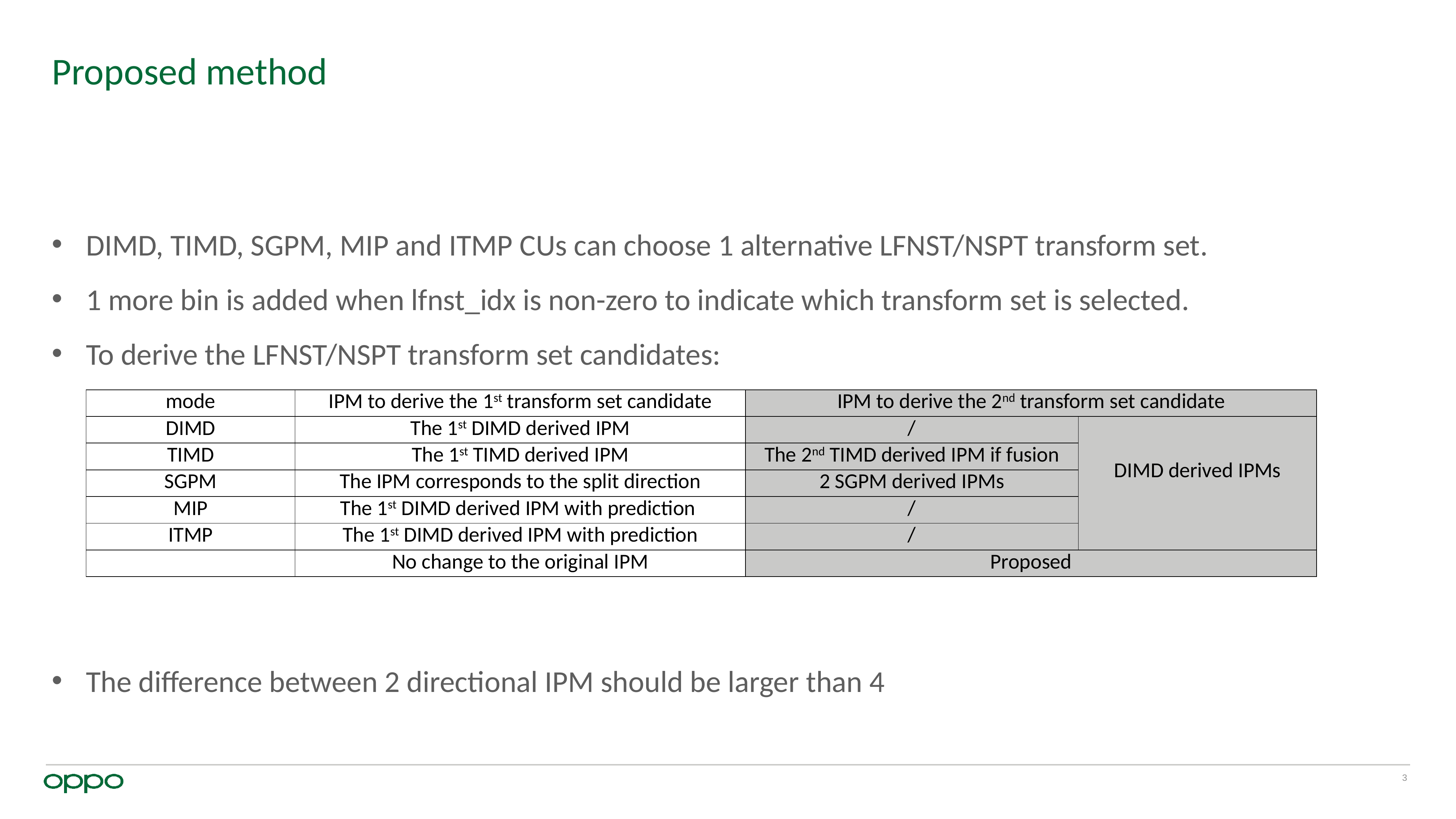

# Proposed method
DIMD, TIMD, SGPM, MIP and ITMP CUs can choose 1 alternative LFNST/NSPT transform set.
1 more bin is added when lfnst_idx is non-zero to indicate which transform set is selected.
To derive the LFNST/NSPT transform set candidates:

The difference between 2 directional IPM should be larger than 4

| mode | IPM to derive the 1st transform set candidate | IPM to derive the 2nd transform set candidate |  |
| --- | --- | --- | --- |
| DIMD | The 1st DIMD derived IPM | / | DIMD derived IPMs |
| TIMD | The 1st TIMD derived IPM | The 2nd TIMD derived IPM if fusion |  |
| SGPM | The IPM corresponds to the split direction | 2 SGPM derived IPMs |  |
| MIP | The 1st DIMD derived IPM with prediction | / |  |
| ITMP | The 1st DIMD derived IPM with prediction | / |  |
|  | No change to the original IPM | Proposed |  |